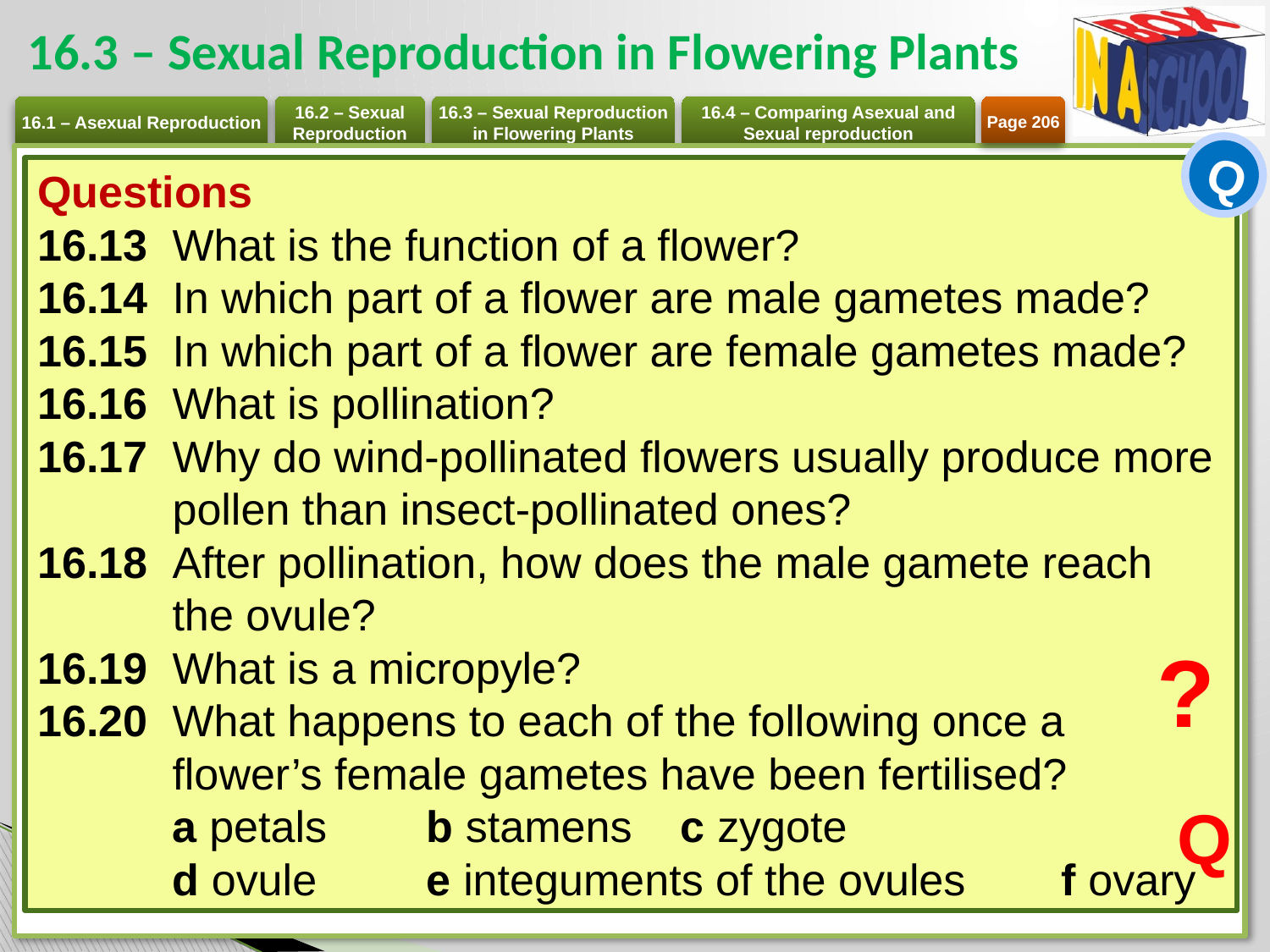

# 16.3 – Sexual Reproduction in Flowering Plants
Page 206
Q
Questions
16.13 	What is the function of a flower?
16.14 	In which part of a flower are male gametes made?
16.15 	In which part of a flower are female gametes made?
16.16 	What is pollination?
16.17 	Why do wind-pollinated flowers usually produce more pollen than insect-pollinated ones?
16.18 	After pollination, how does the male gamete reach the ovule?
16.19 	What is a micropyle?
16.20 	What happens to each of the following once a flower’s female gametes have been fertilised?
a petals	b stamens 	c zygote
d ovule	e integuments of the ovules 	f ovary
?
Q